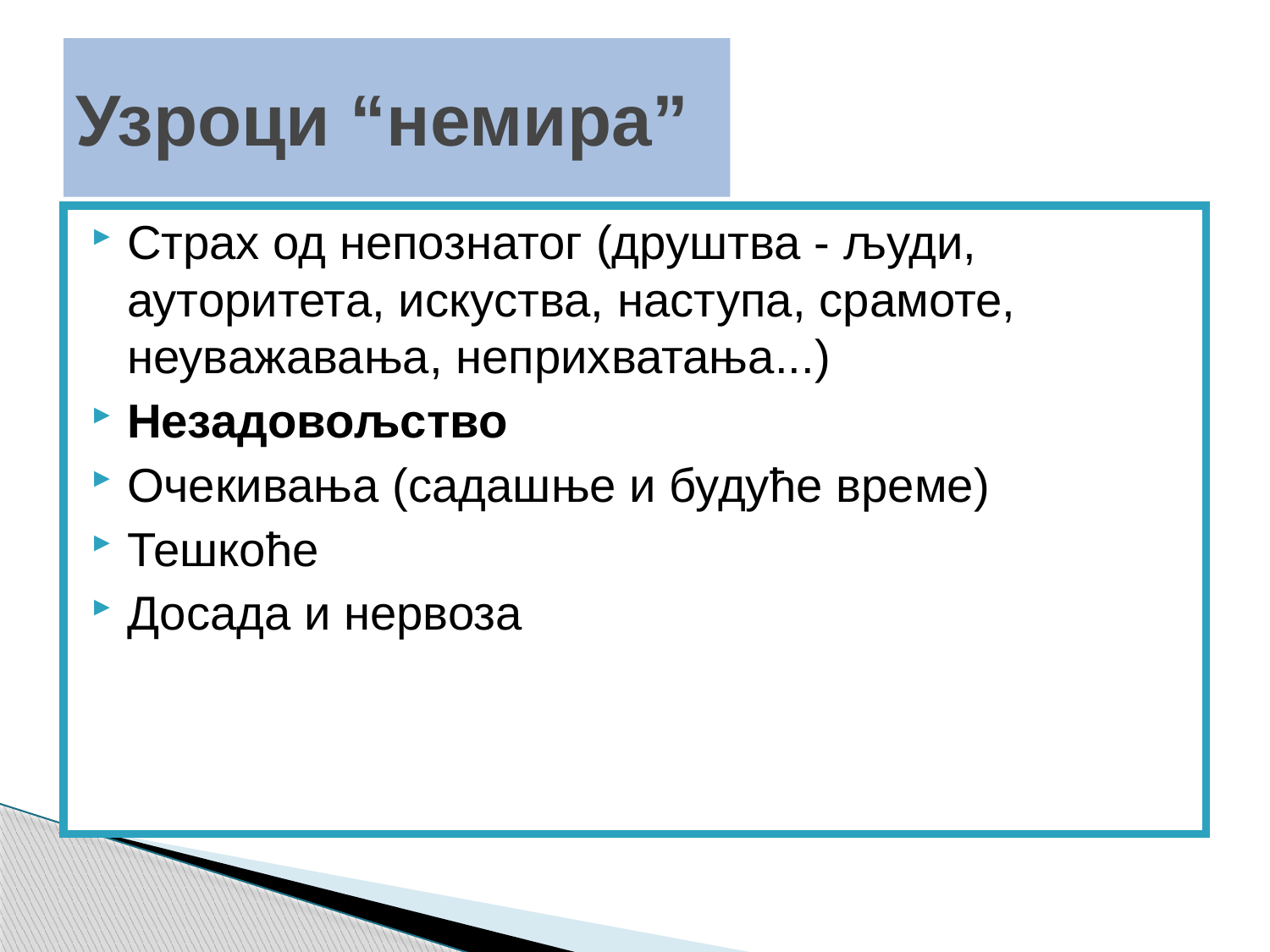

# Узроци “немира”
Страх од непознатог (друштва - људи, ауторитета, искуства, наступа, срамоте, неуважавања, неприхватања...)
Незадовољство
Очекивања (садашње и будуће време)
Тешкоће
Досада и нервоза